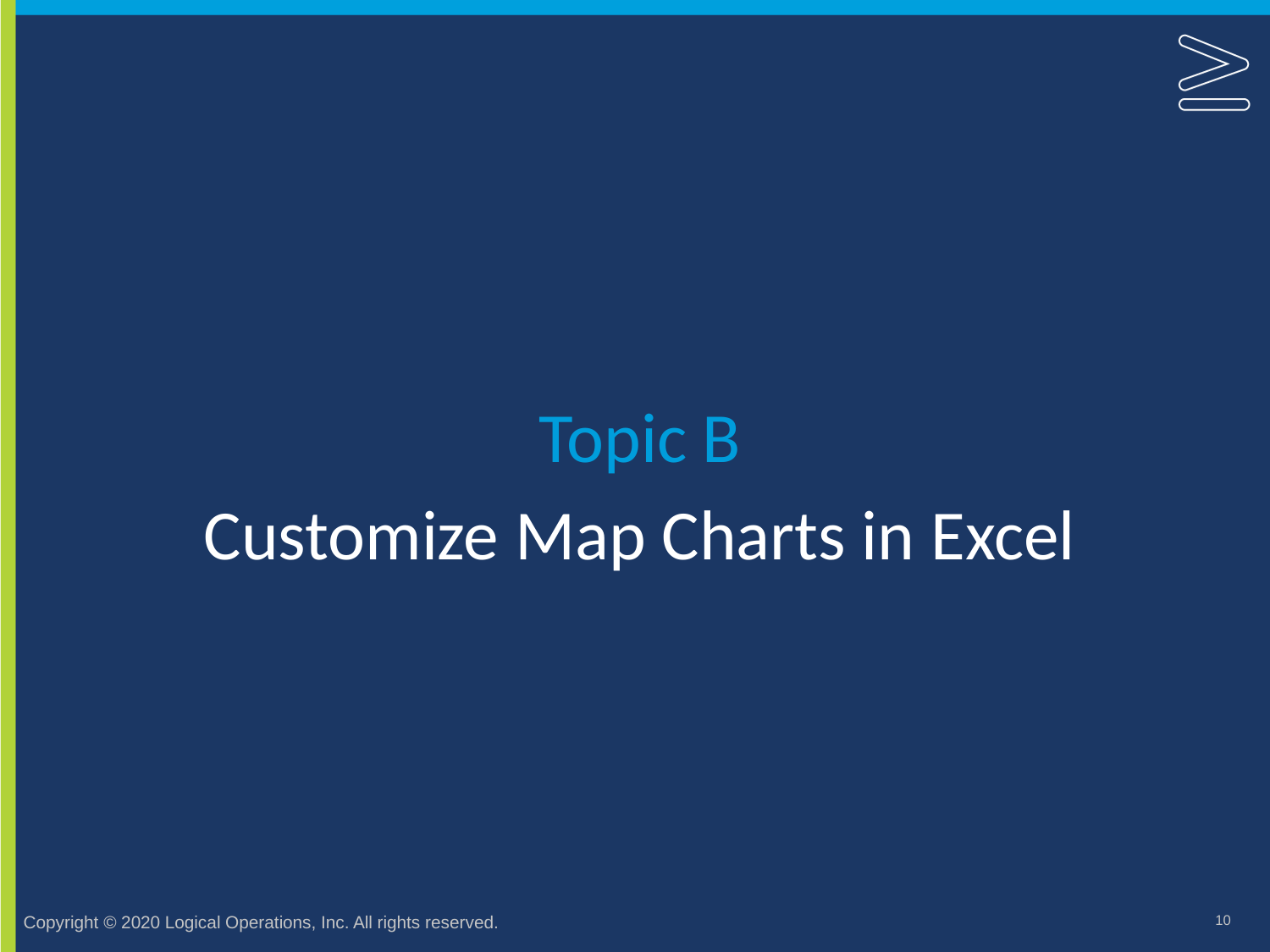

Topic B
# Customize Map Charts in Excel
10